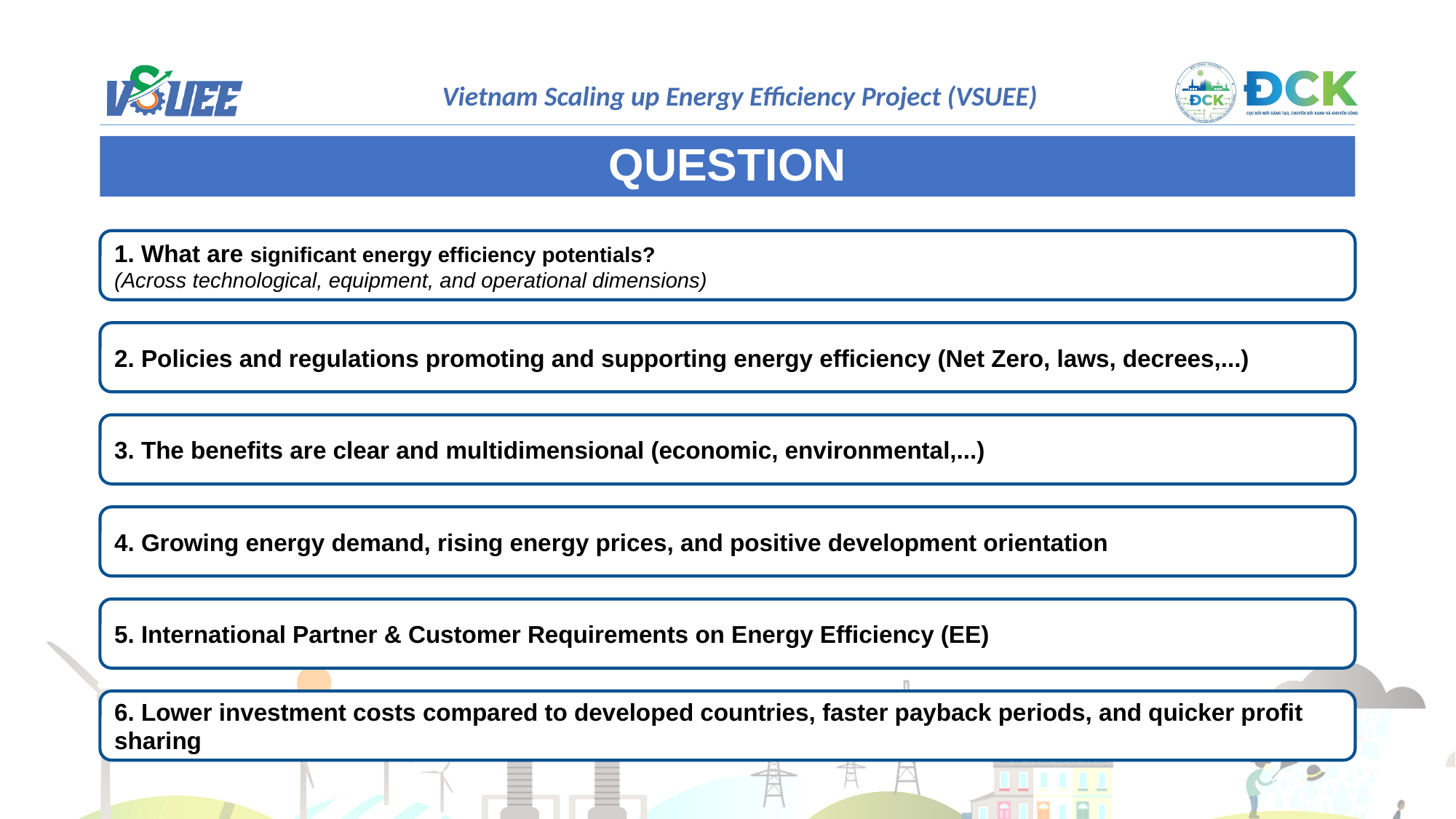

QUESTION
1. What are significant energy efficiency potentials?
(Across technological, equipment, and operational dimensions)
2. Policies and regulations promoting and supporting energy efficiency (Net Zero, laws, decrees,...)
3. The benefits are clear and multidimensional (economic, environmental,...)
4. Growing energy demand, rising energy prices, and positive development orientation
5. International Partner & Customer Requirements on Energy Efficiency (EE)
6. Lower investment costs compared to developed countries, faster payback periods, and quicker profit sharing